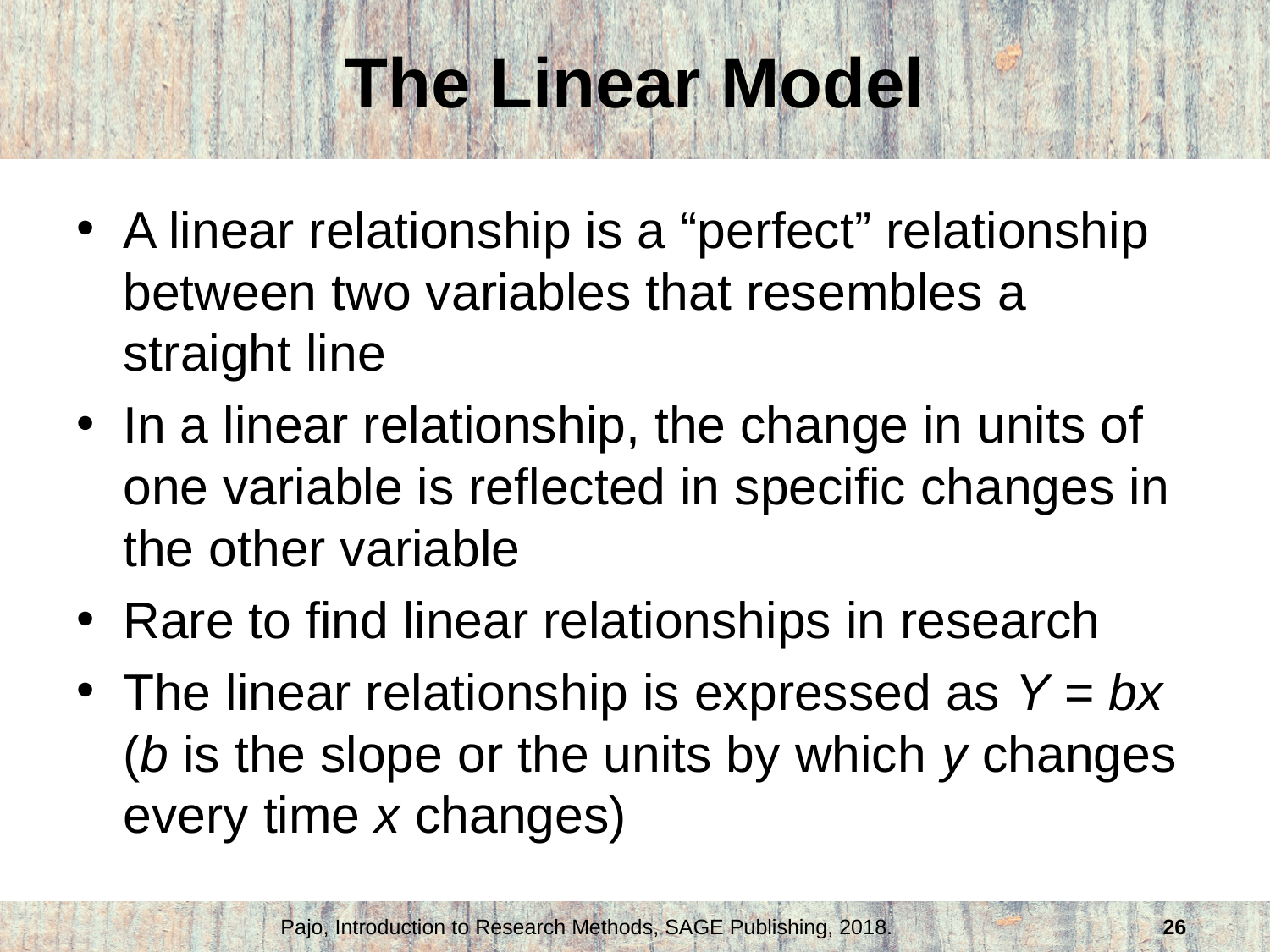

# The Linear Model
A linear relationship is a “perfect” relationship between two variables that resembles a straight line
In a linear relationship, the change in units of one variable is reflected in specific changes in the other variable
Rare to find linear relationships in research
The linear relationship is expressed as Y = bx (b is the slope or the units by which y changes every time x changes)
Pajo, Introduction to Research Methods, SAGE Publishing, 2018.
26